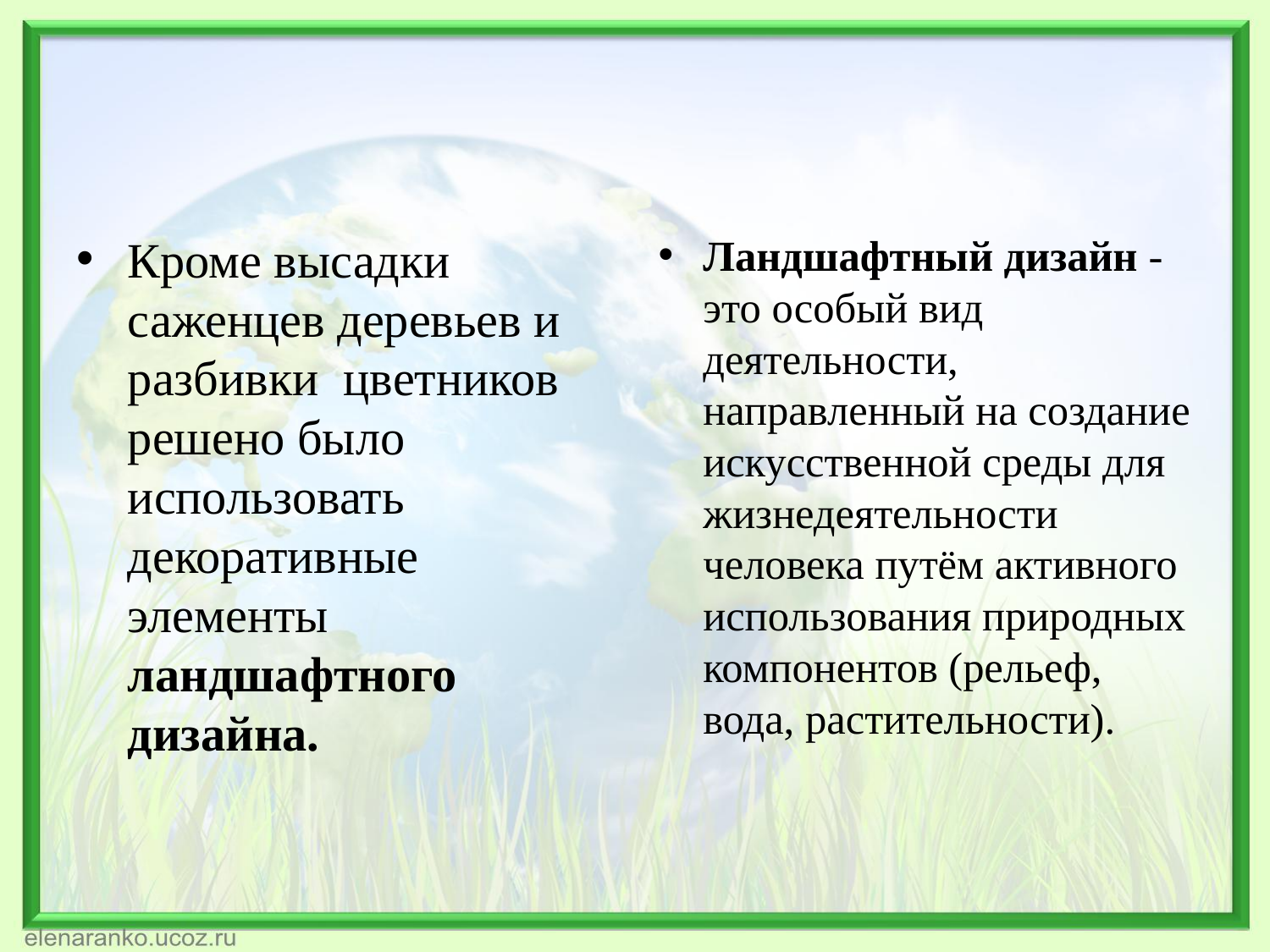

Кроме высадки саженцев деревьев и разбивки  цветников решено было использовать декоративные элементы ландшафтного дизайна.
Ландшафтный дизайн - это особый вид деятельности, направленный на создание искусственной среды для жизнедеятельности человека путём активного использования природных компонентов (рельеф, вода, растительности).